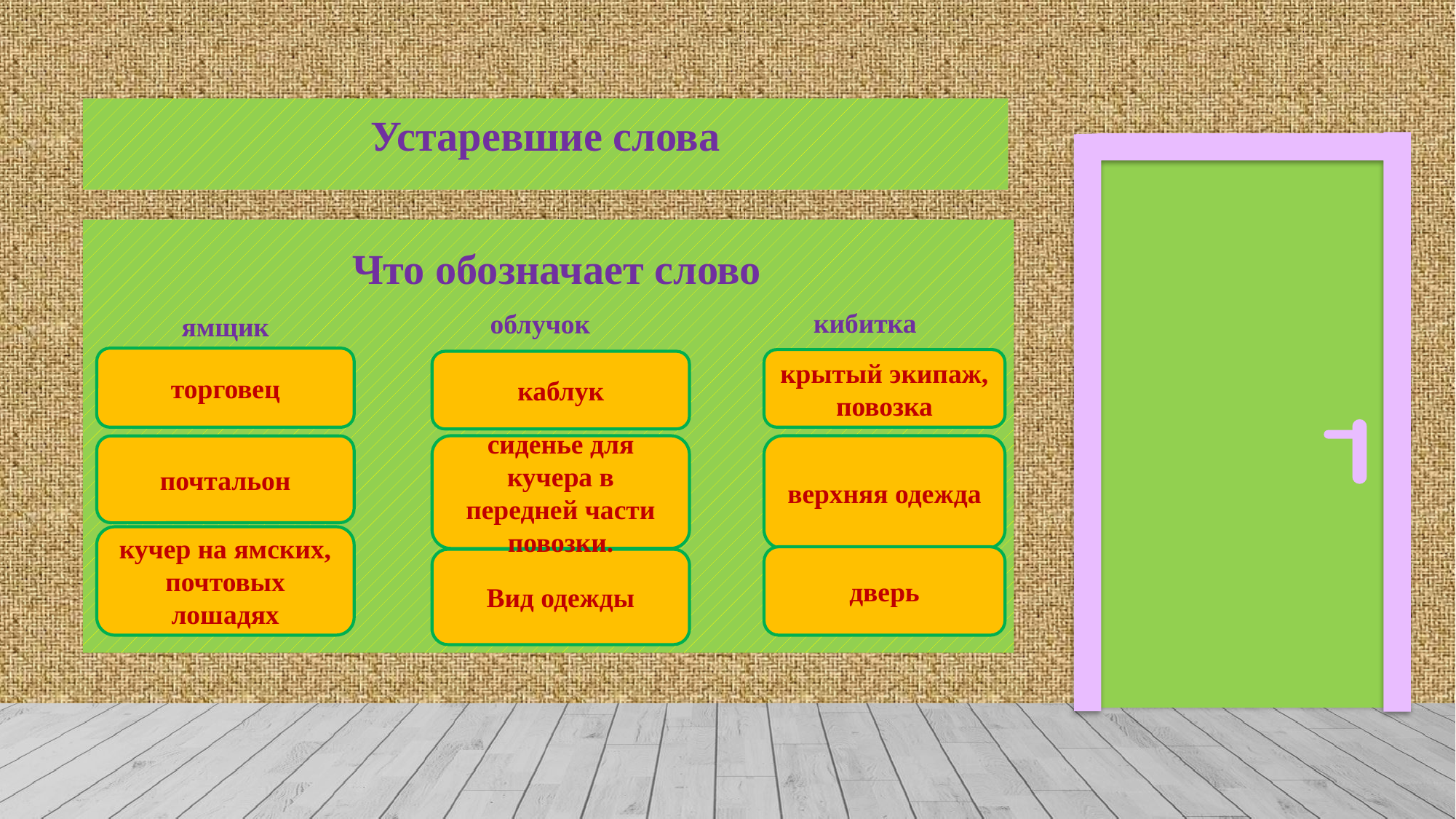

# Устаревшие слова

Что обозначает слово

ямщик
кибитка
облучок
торговец
крытый экипаж, повозка
каблук
верхняя одежда
сиденье для кучера в передней части повозки.
почтальон
кучер на ямских, почтовых лошадях
дверь
Вид одежды